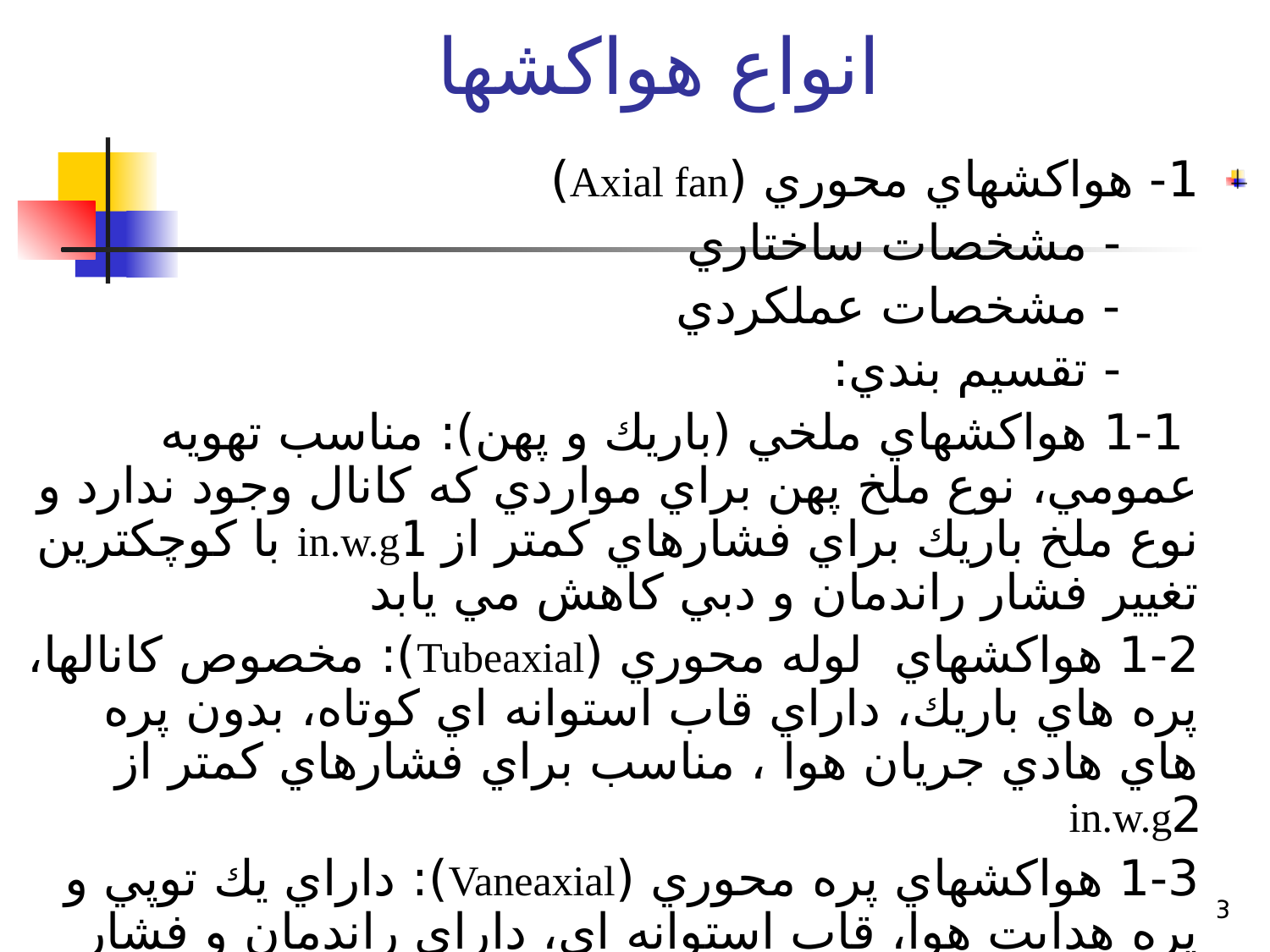

# انواع هواكشها
1- هواكشهاي محوري (Axial fan)
        - مشخصات ساختاري
        - مشخصات عملكردي
        - تقسيم بندي:
    1-1 هواكشهاي ملخي (باريك و پهن): مناسب تهويه عمومي، نوع ملخ پهن براي مواردي كه كانال وجود ندارد و نوع ملخ باريك براي فشارهاي كمتر از in.w.g1 با كوچكترين تغيير فشار راندمان و دبي كاهش مي يابد
   1-2 هواكشهاي  لوله محوري (Tubeaxial): مخصوص كانالها، پره هاي باريك، داراي قاب استوانه اي كوتاه، بدون پره هاي هادي جريان هوا ، مناسب براي فشارهاي كمتر از in.w.g2
   1-3 هواكشهاي پره محوري (Vaneaxial): داراي يك توپي و پره هدايت هوا، قاب استوانه اي، داراي راندمان و فشار بالاتر (تا in.w.g 8) در مقايسه با ساير هواكشهاي محوري، كارآيي براي اتمسفر عاري از آلودگي
3